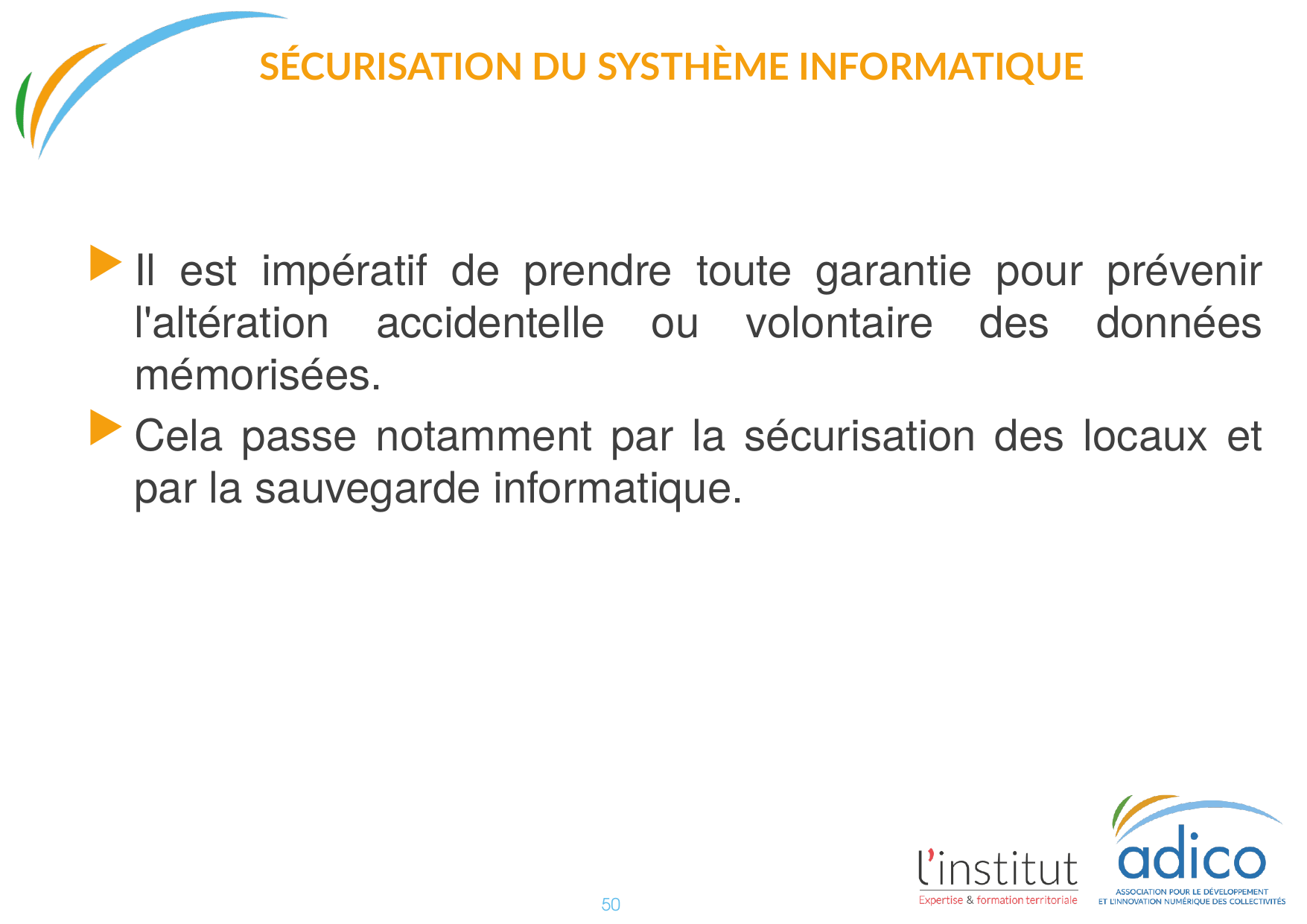

# SÉCURISATION DU SYSTHÈME INFORMATIQUE

Il est impératif de prendre toute garantie pour prévenir l'altération accidentelle ou volontaire des données mémorisées.
Cela passe notamment par la sécurisation des locaux et par la sauvegarde informatique.